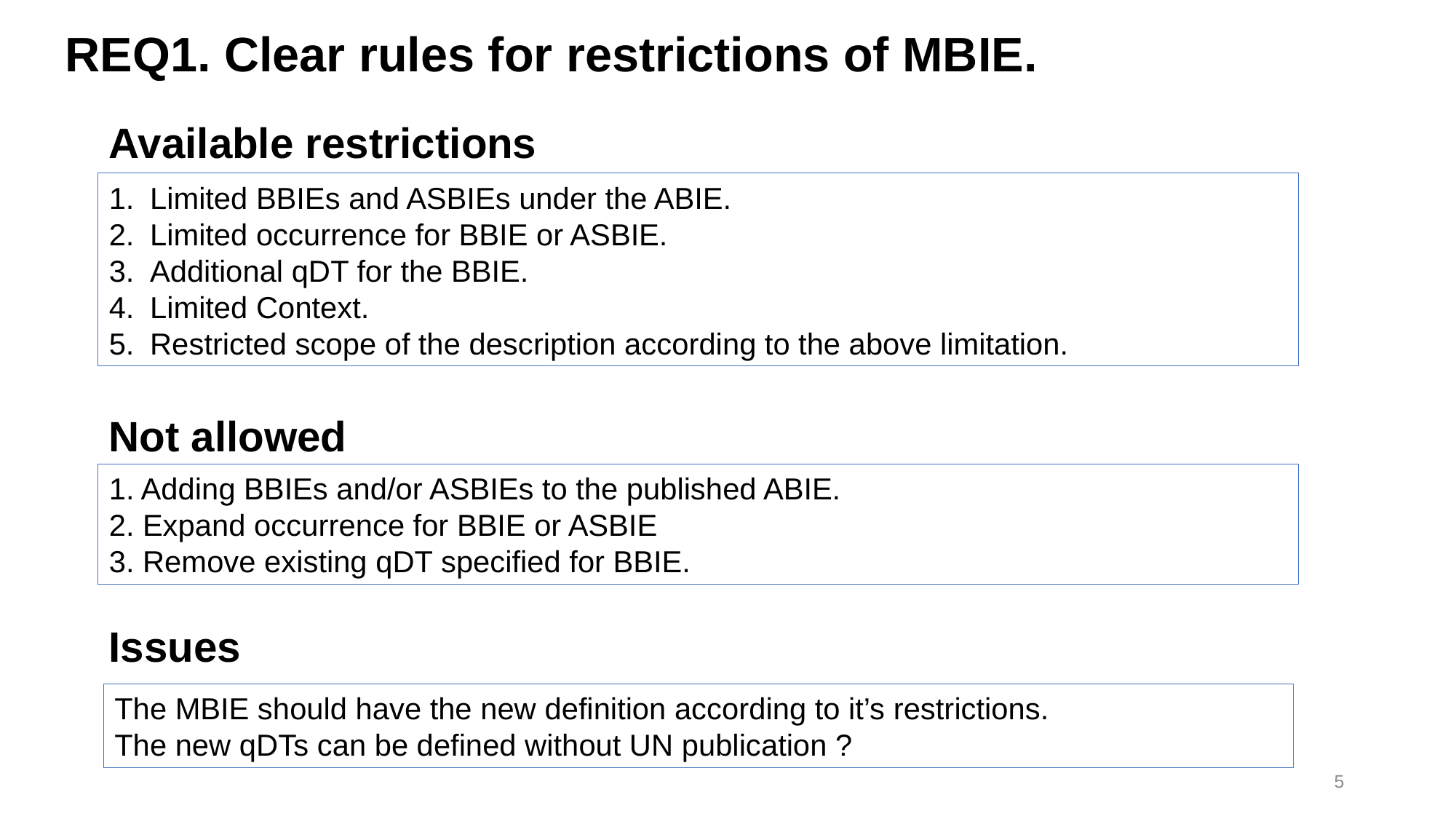

REQ1. Clear rules for restrictions of MBIE.
Available restrictions
Limited BBIEs and ASBIEs under the ABIE.
Limited occurrence for BBIE or ASBIE.
Additional qDT for the BBIE.
Limited Context.
Restricted scope of the description according to the above limitation.
Not allowed
1. Adding BBIEs and/or ASBIEs to the published ABIE.
2. Expand occurrence for BBIE or ASBIE
3. Remove existing qDT specified for BBIE.
Issues
The MBIE should have the new definition according to it’s restrictions.
The new qDTs can be defined without UN publication ?
5